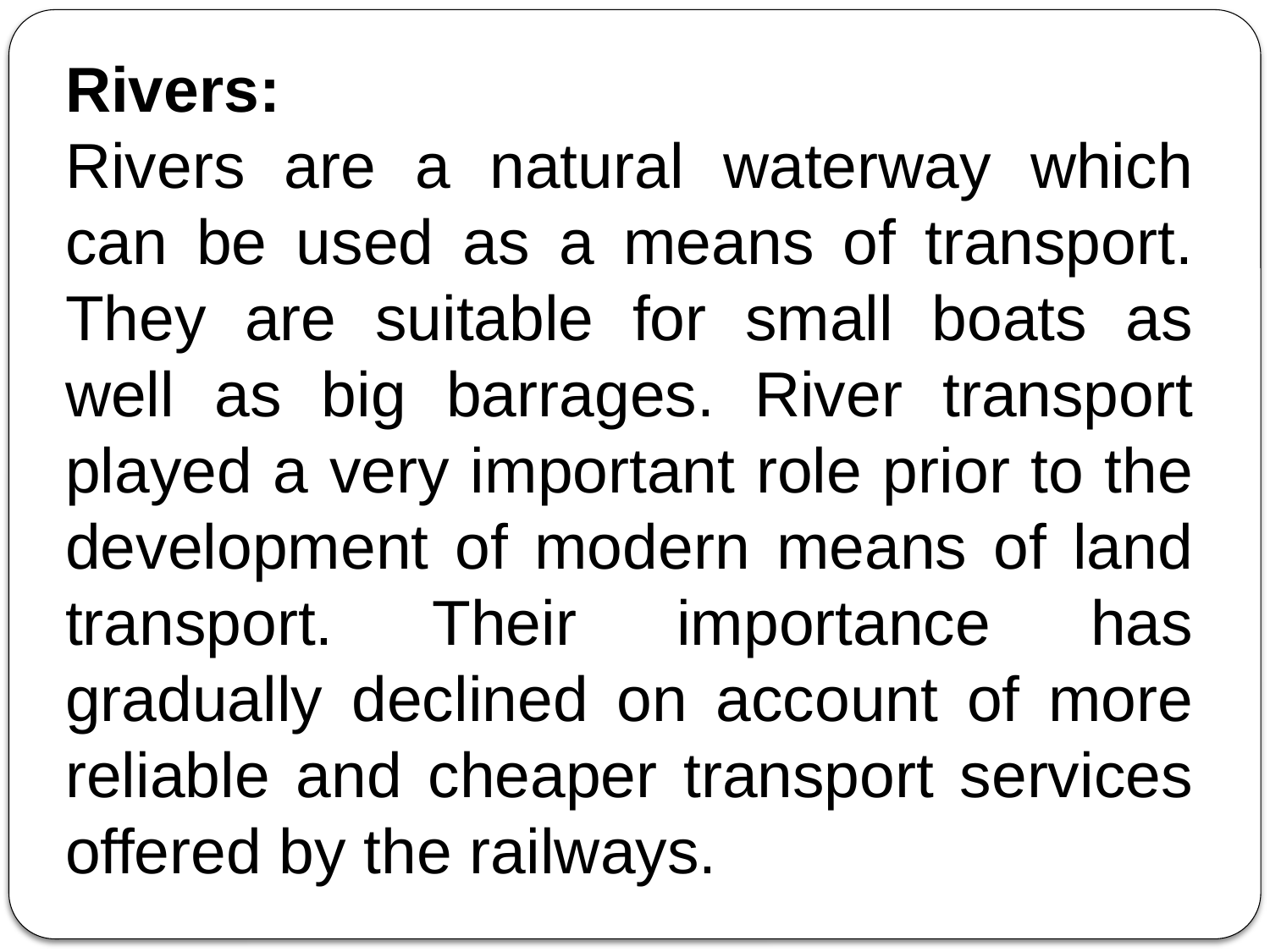

Rivers:
Rivers are a natural waterway which can be used as a means of transport. They are suitable for small boats as well as big barrages. River transport played a very important role prior to the development of modern means of land transport. Their importance has gradually declined on account of more reliable and cheaper transport services offered by the railways.

Canals: